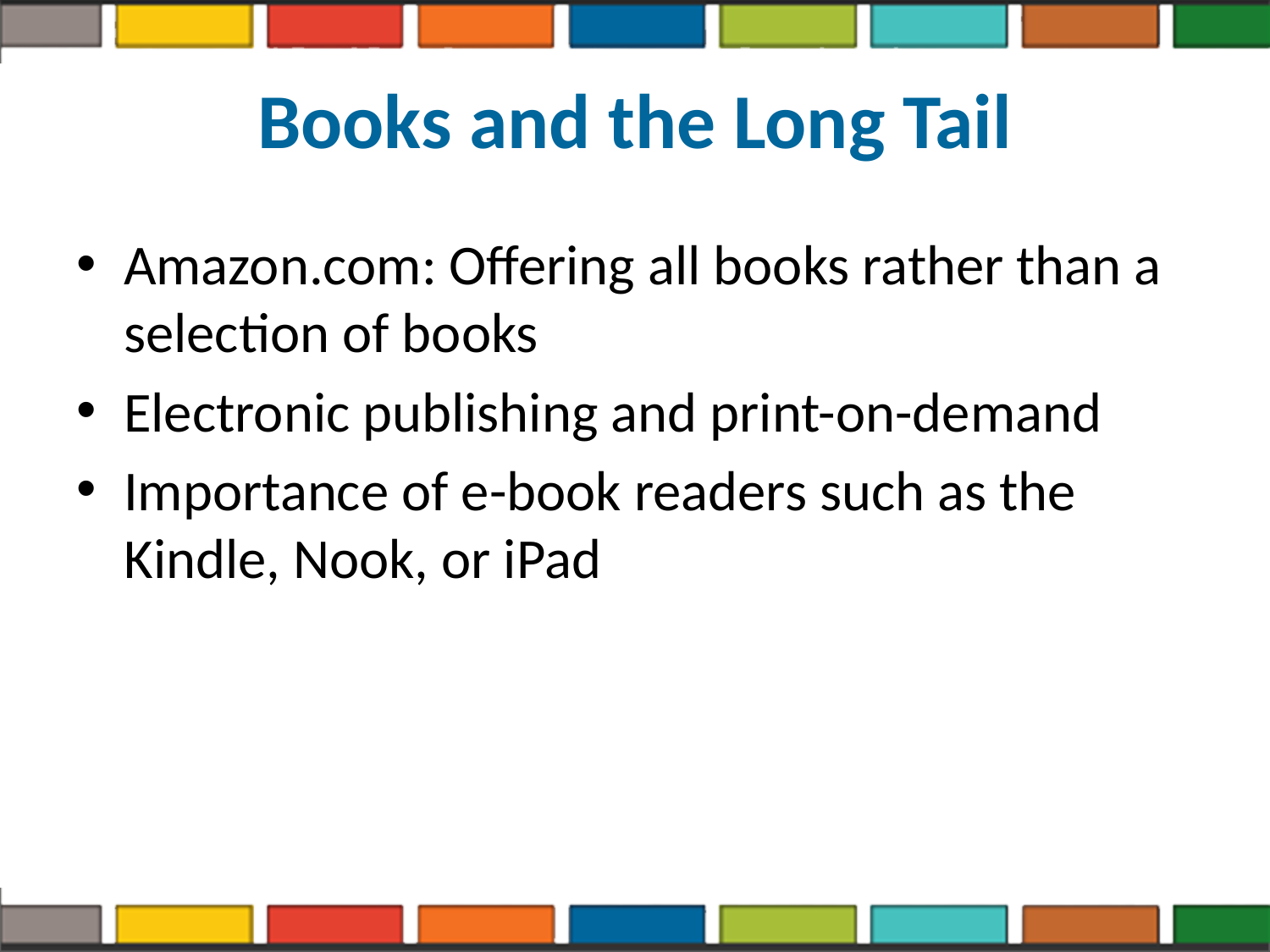

# Books and the Long Tail
Amazon.com: Offering all books rather than a selection of books
Electronic publishing and print-on-demand
Importance of e-book readers such as the Kindle, Nook, or iPad